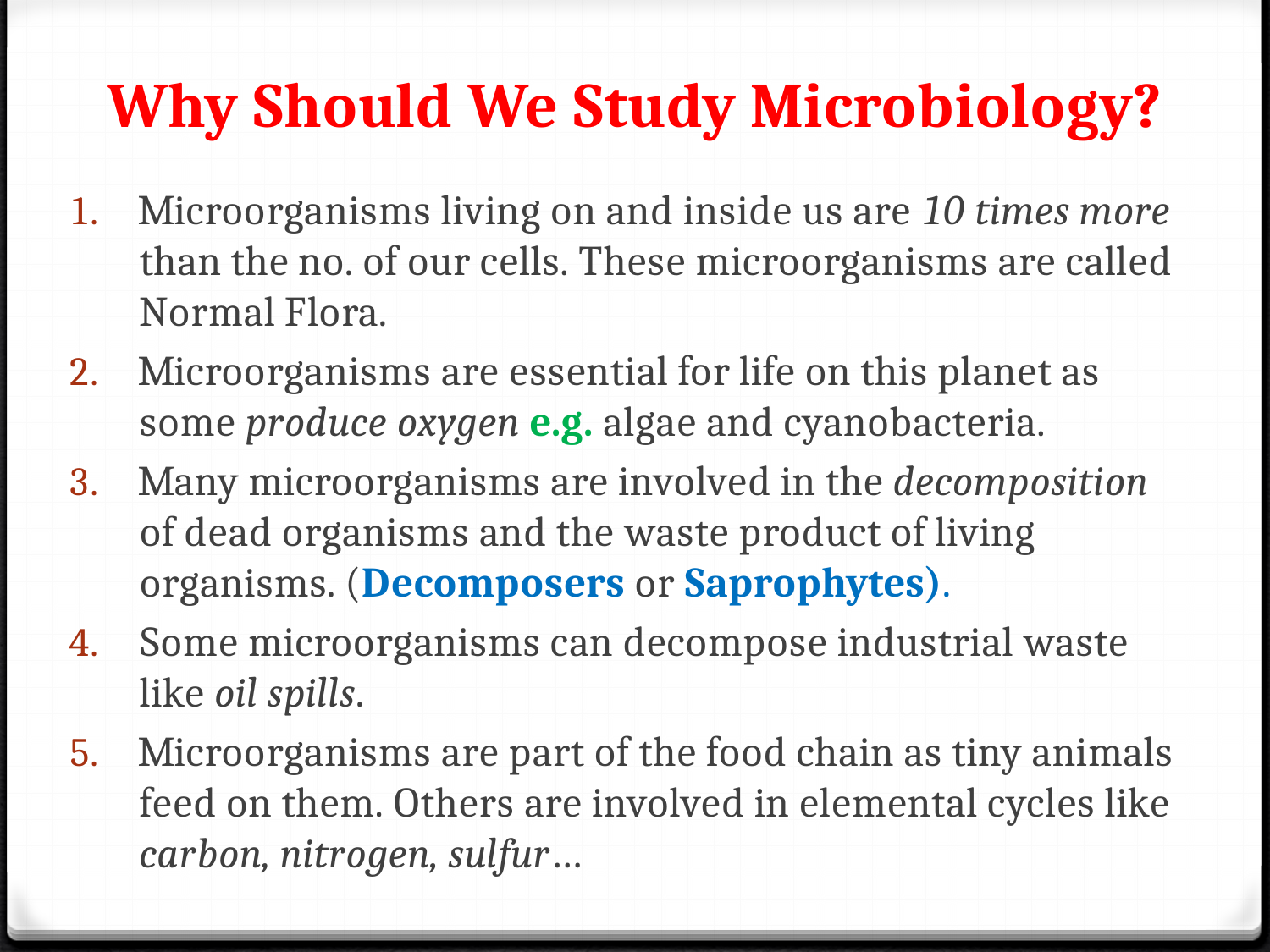

# Why Should We Study Microbiology?
Microorganisms living on and inside us are 10 times more than the no. of our cells. These microorganisms are called Normal Flora.
Microorganisms are essential for life on this planet as some produce oxygen e.g. algae and cyanobacteria.
Many microorganisms are involved in the decomposition of dead organisms and the waste product of living organisms. (Decomposers or Saprophytes).
Some microorganisms can decompose industrial waste like oil spills.
Microorganisms are part of the food chain as tiny animals feed on them. Others are involved in elemental cycles like carbon, nitrogen, sulfur…